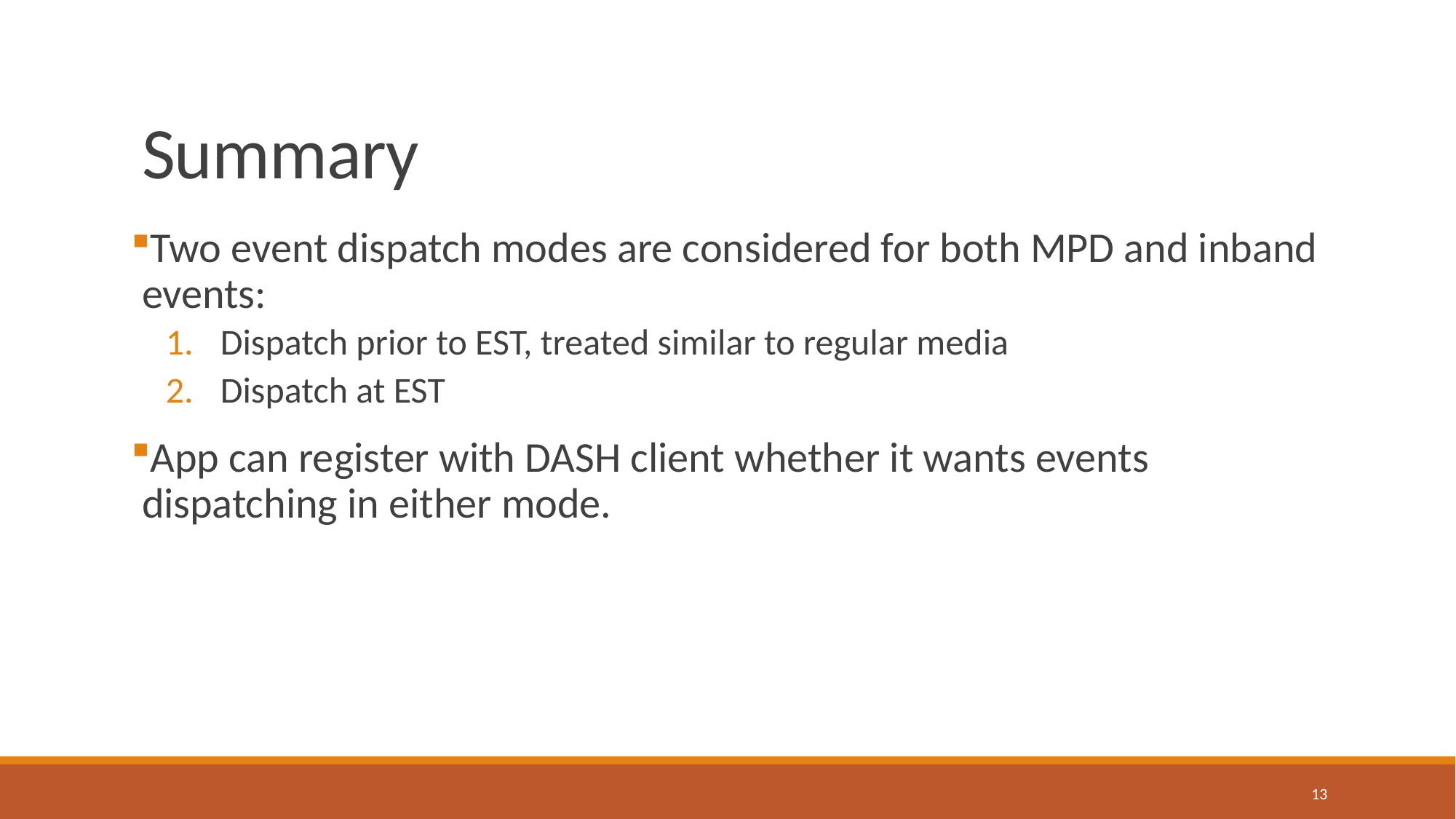

# Summary
Two event dispatch modes are considered for both MPD and inband events:
Dispatch prior to EST, treated similar to regular media
Dispatch at EST
App can register with DASH client whether it wants events dispatching in either mode.
13